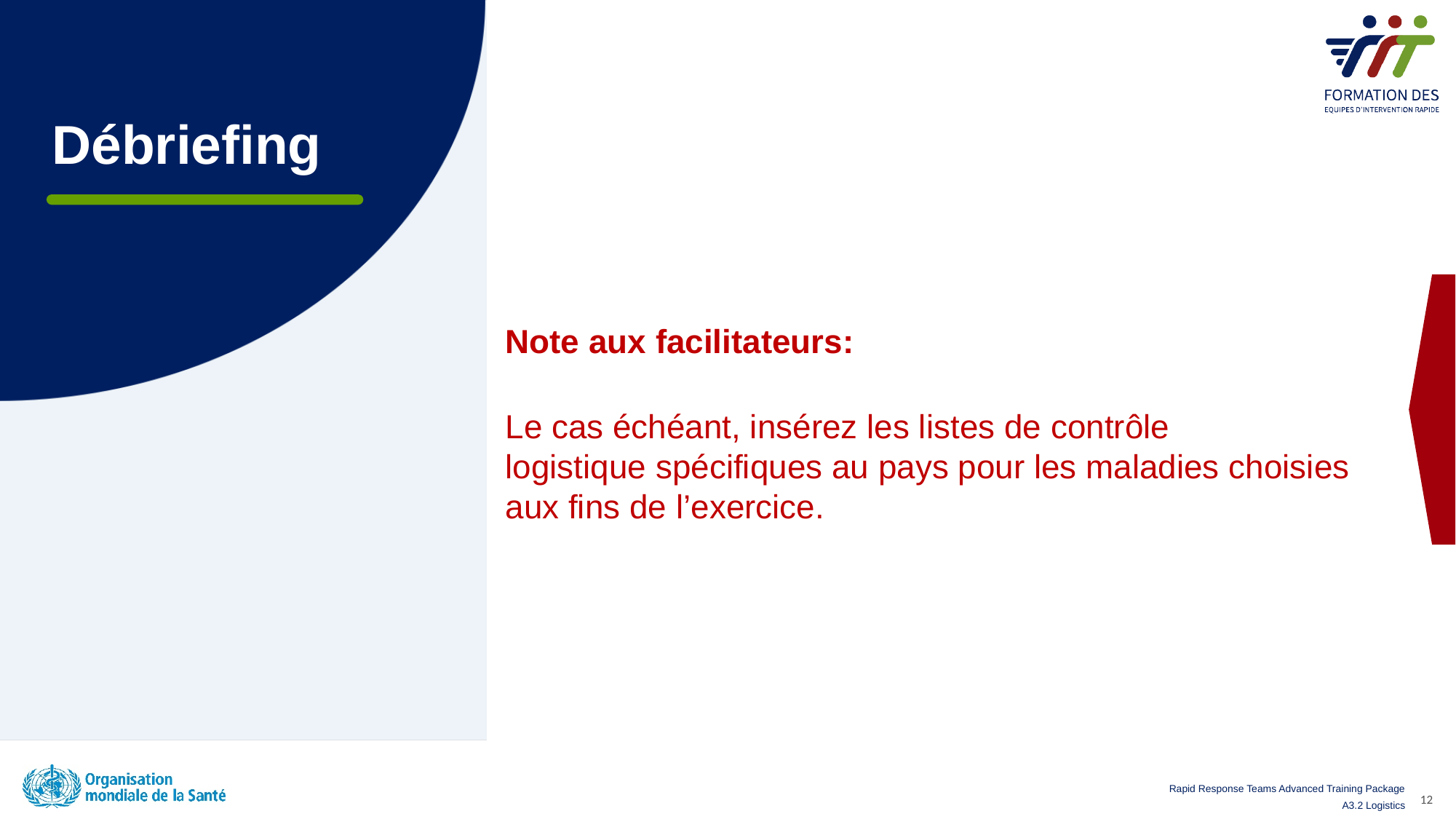

# Débriefing

Note aux facilitateurs:

Le cas échéant, insérez les listes de contrôle logistique spécifiques au pays pour les maladies choisies aux fins de l’exercice.

12